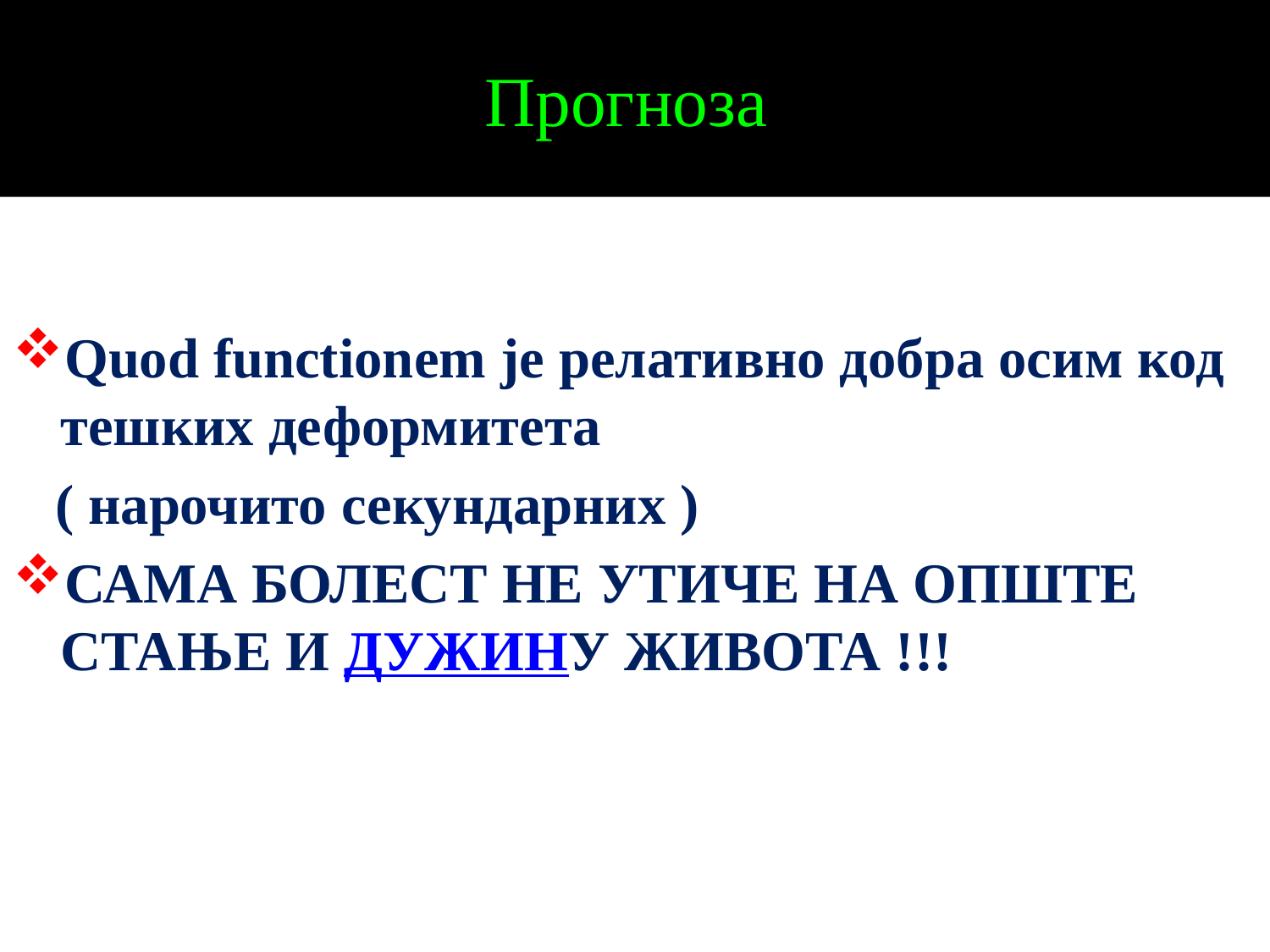

# Прогноза

Quod functionem је релативно добра осим код тешких деформитета
   ( нарочито секундарних )
САМА БОЛЕСТ НЕ УТИЧЕ НА ОПШТЕ СТАЊЕ И ДУЖИНУ ЖИВОТА !!!